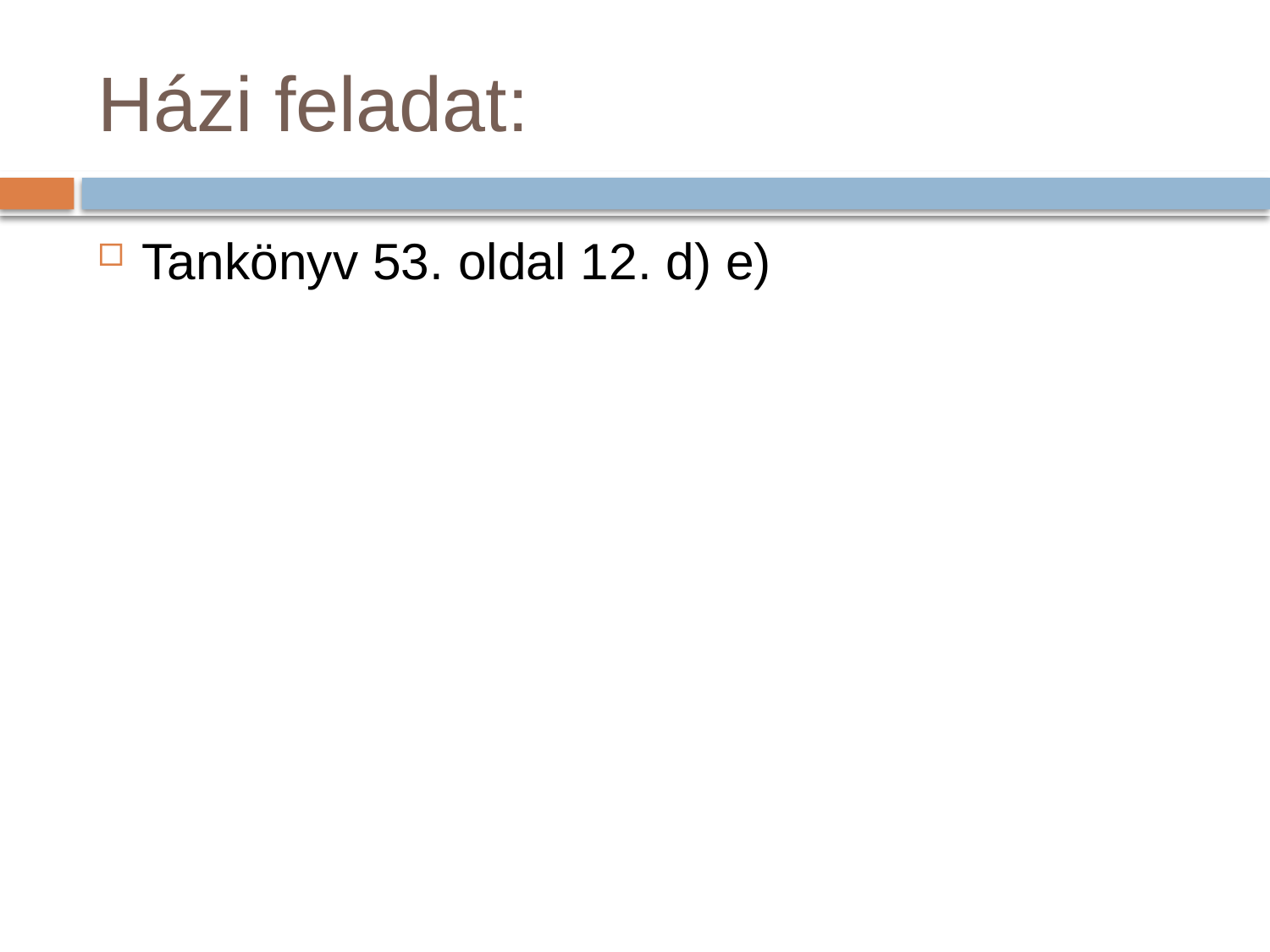

# Házi feladat:
Tankönyv 53. oldal 12. d) e)